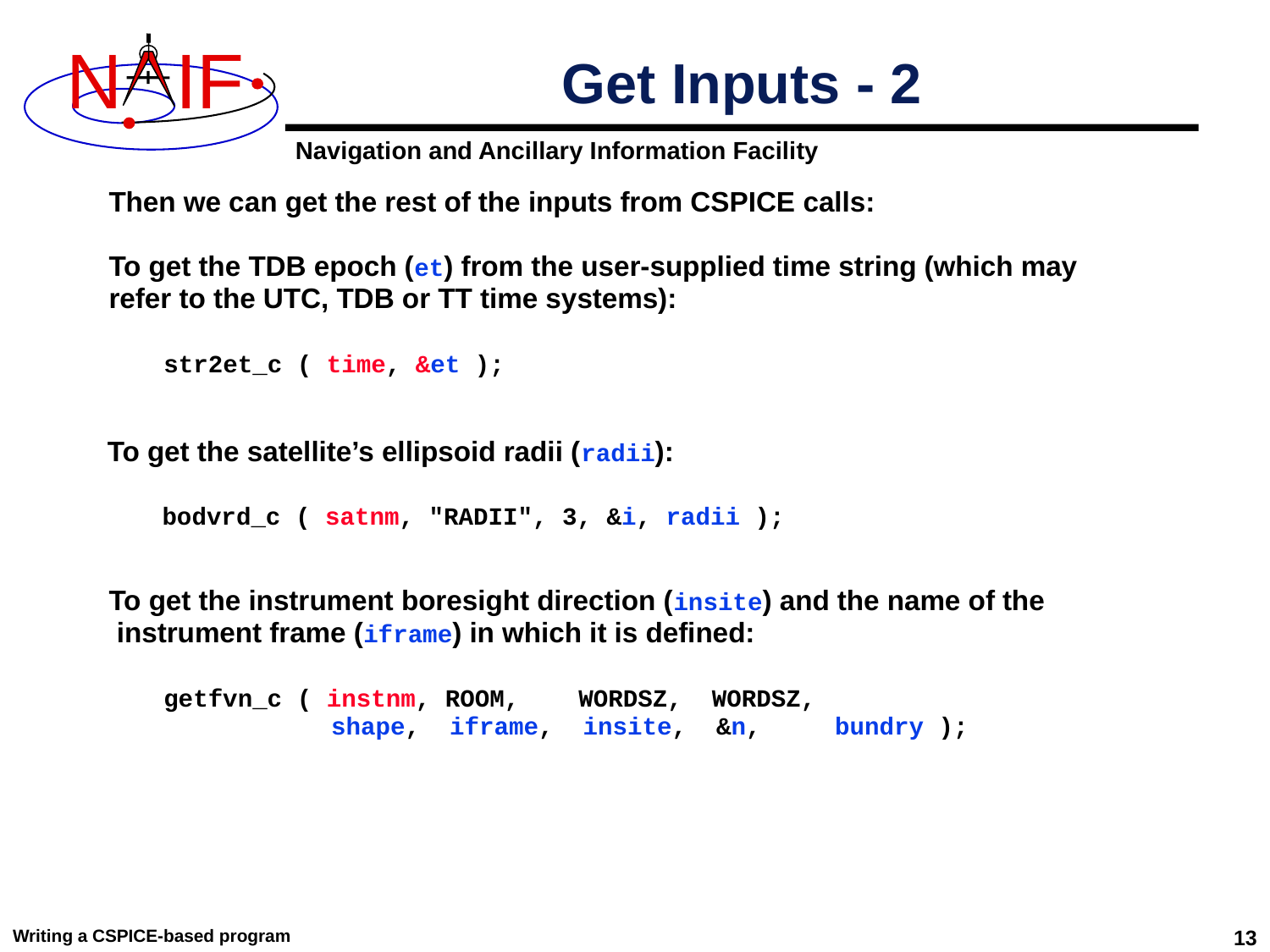

# Get Inputs - 2
Then we can get the rest of the inputs from CSPICE calls:

To get the TDB epoch (et) from the user-supplied time string (which may
refer to the UTC, TDB or TT time systems):

       str2et_c ( time, &et );
To get the satellite’s ellipsoid radii (radii):

       bodvrd_c ( satnm, "RADII", 3, &i, radii );

To get the instrument boresight direction (insite) and the name of the
 instrument frame (iframe) in which it is defined:

       getfvn_c ( instnm, ROOM,    WORDSZ,  WORDSZ,
               shape,  iframe,  insite,  &n,     bundry );
Writing a CSPICE-based program
13